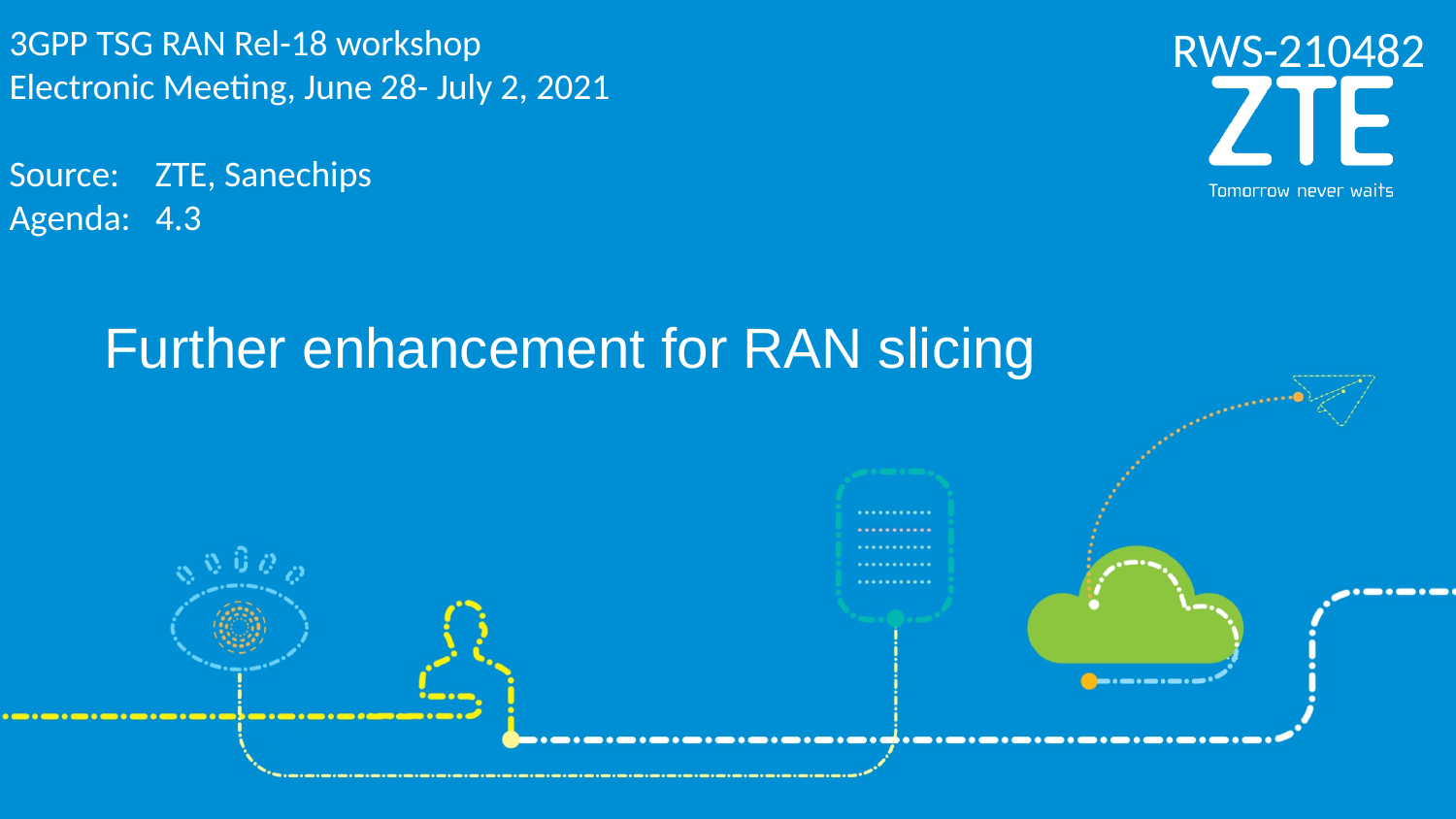

3GPP TSG RAN Rel-18 workshop
Electronic Meeting, June 28- July 2, 2021

Source: 	ZTE, Sanechips
Agenda:   4.3

RWS-210482
Further enhancement for RAN slicing